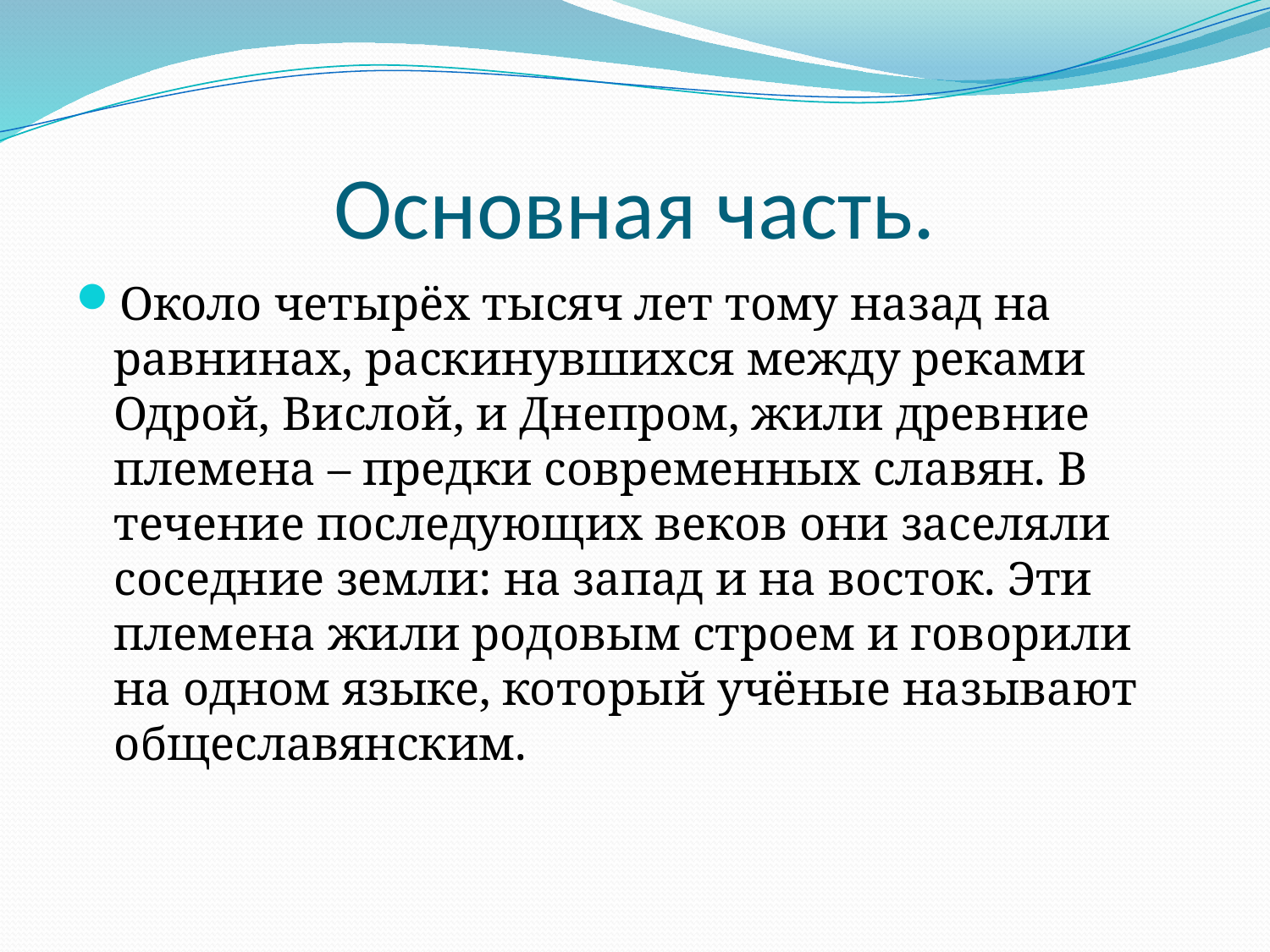

# Основная часть.
Около четырёх тысяч лет тому назад на равнинах, раскинувшихся между реками Одрой, Вислой, и Днепром, жили древние племена – предки современных славян. В течение последующих веков они заселяли соседние земли: на запад и на восток. Эти племена жили родовым строем и говорили на одном языке, который учёные называют общеславянским.